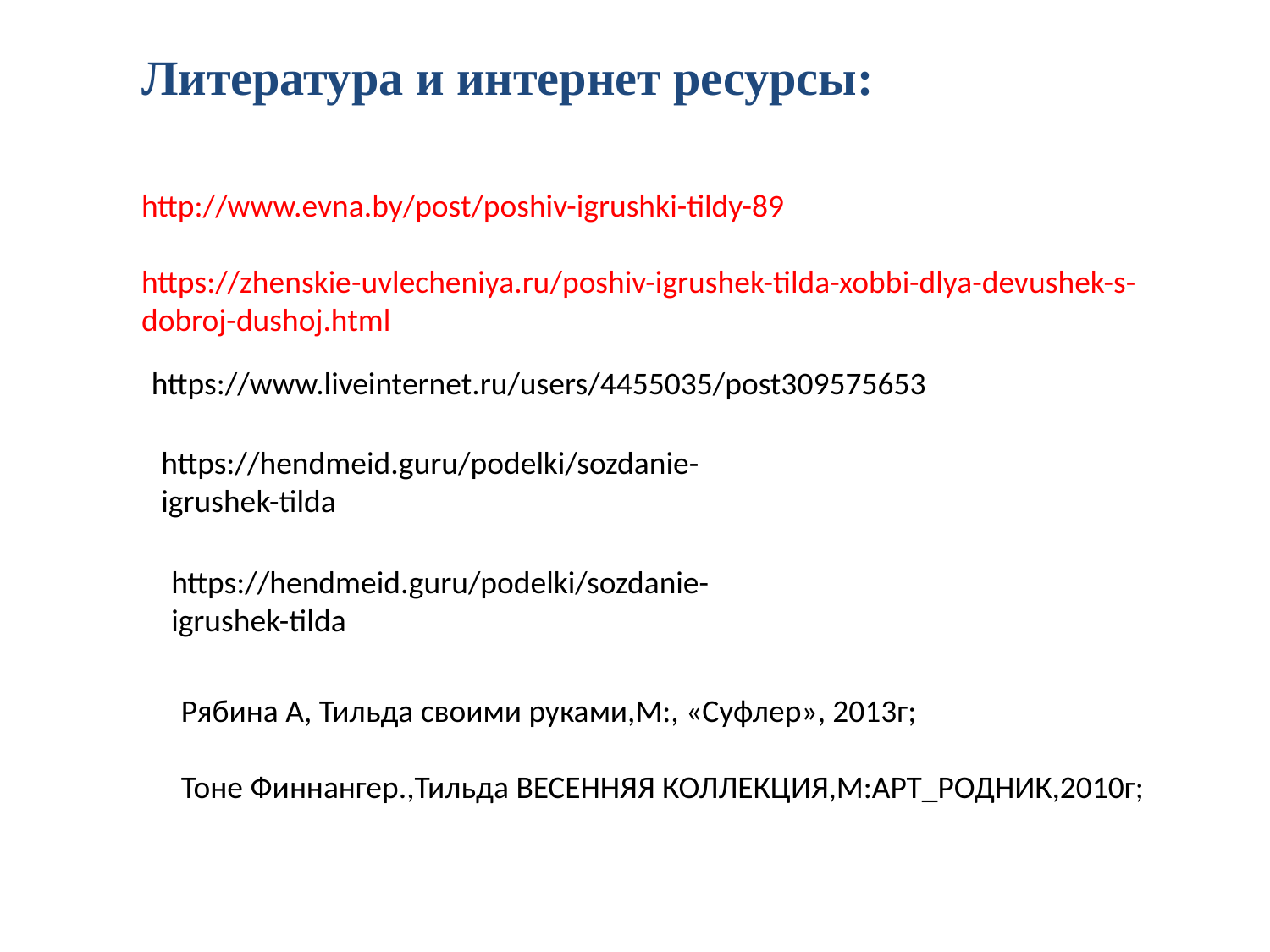

Литература и интернет ресурсы:
    
http://www.evna.by/post/poshiv-igrushki-tildy-89
https://zhenskie-uvlecheniya.ru/poshiv-igrushek-tilda-xobbi-dlya-devushek-s-dobroj-dushoj.html
https://www.liveinternet.ru/users/4455035/post309575653
https://hendmeid.guru/podelki/sozdanie-igrushek-tilda
https://hendmeid.guru/podelki/sozdanie-igrushek-tilda
Рябина А, Тильда своими руками,М:, «Суфлер», 2013г;

Тоне Финнангер.,Тильда ВЕСЕННЯЯ КОЛЛЕКЦИЯ,М:АРТ_РОДНИК,2010г;